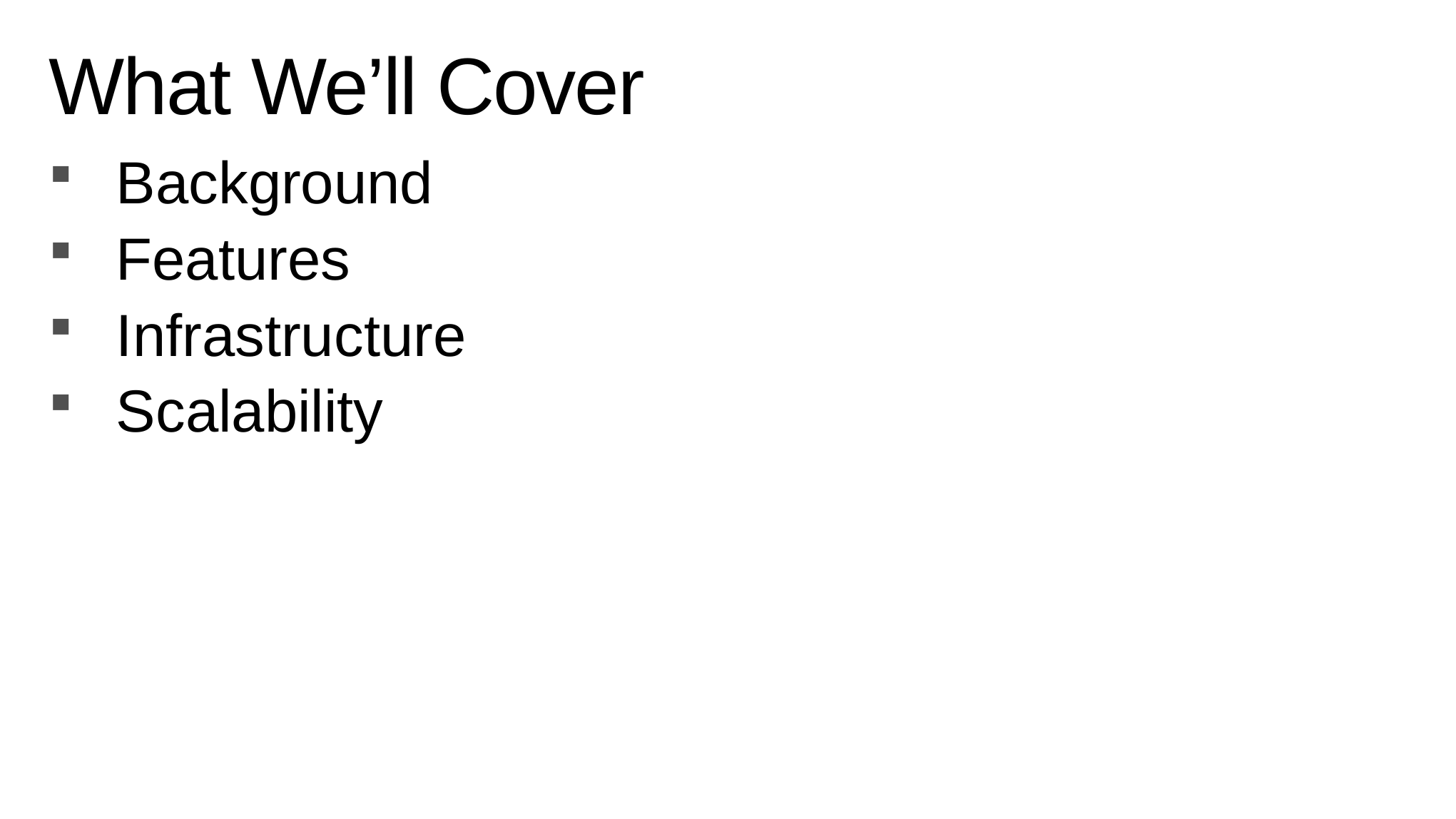

# What We’ll Cover
Background
Features
Infrastructure
Scalability